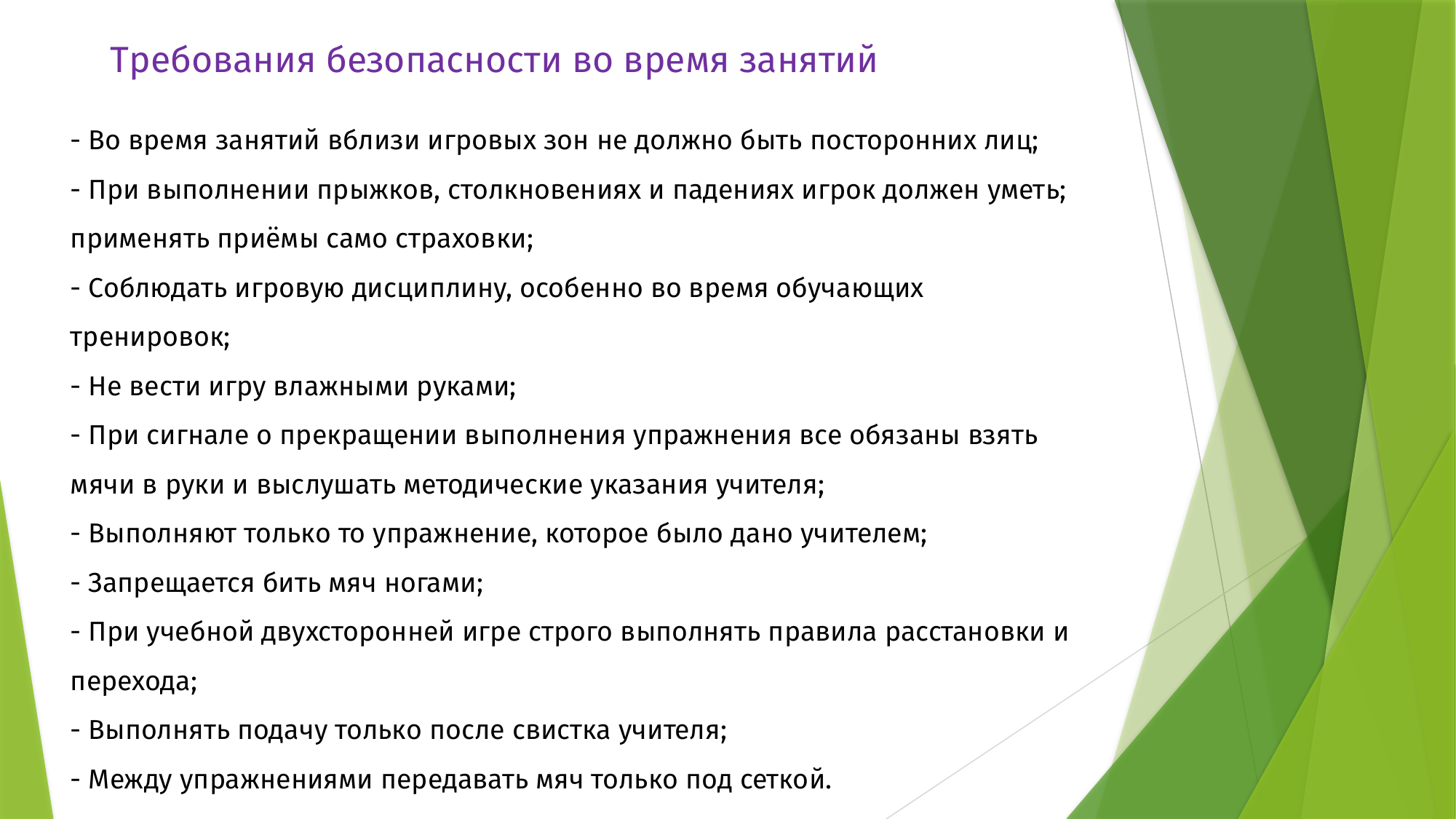

Требования безопасности во время занятий
- Во время занятий вблизи игровых зон не должно быть посторонних лиц;
- При выполнении прыжков, столкновениях и падениях игрок должен уметь;
применять приёмы само страховки;
- Соблюдать игровую дисциплину, особенно во время обучающих тренировок;
- Не вести игру влажными руками;
- При сигнале о прекращении выполнения упражнения все обязаны взять мячи в руки и выслушать методические указания учителя;
- Выполняют только то упражнение, которое было дано учителем;
- Запрещается бить мяч ногами;
- При учебной двухсторонней игре строго выполнять правила расстановки и перехода;
- Выполнять подачу только после свистка учителя;
- Между упражнениями передавать мяч только под сеткой.